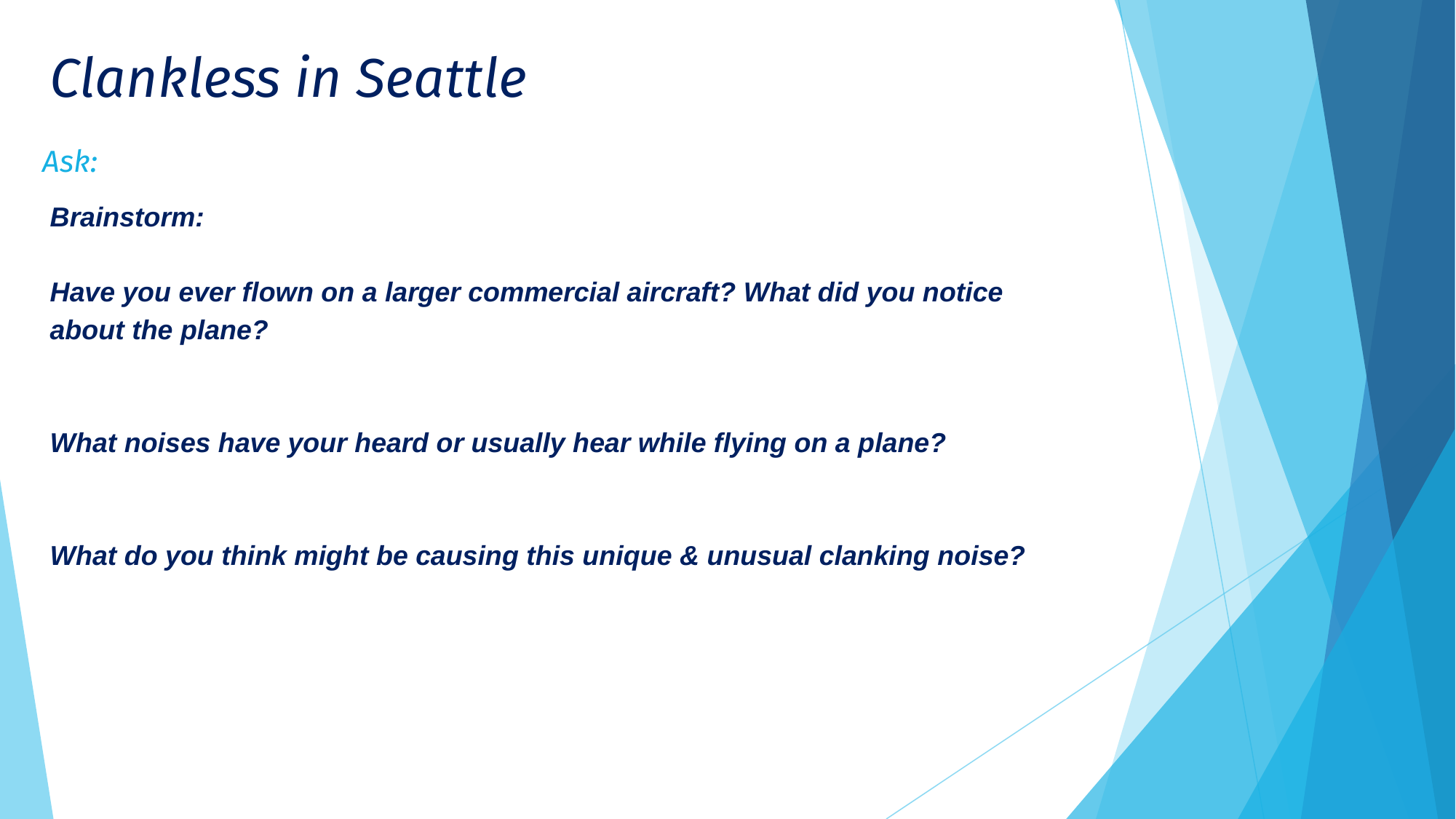

# Clankless in Seattle
Ask:
Brainstorm:

Have you ever flown on a larger commercial aircraft? What did you notice about the plane?

What noises have your heard or usually hear while flying on a plane?

What do you think might be causing this unique & unusual clanking noise?